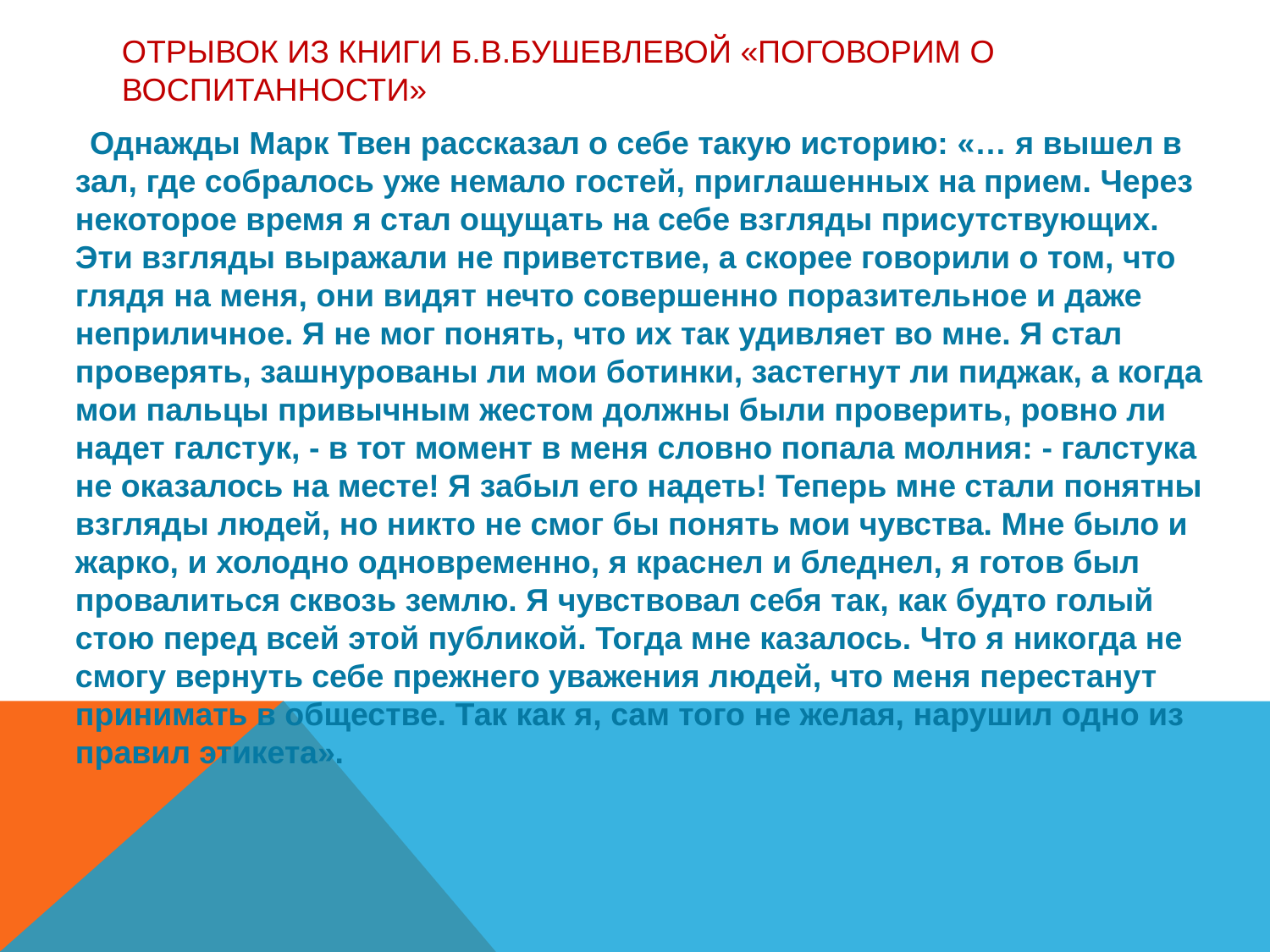

# отрывок из книги Б.В.Бушевлевой «Поговорим о воспитанности»
       Однажды Марк Твен рассказал о себе такую историю: «… я вышел в зал, где собралось уже немало гостей, приглашенных на прием. Через некоторое время я стал ощущать на себе взгляды присутствующих. Эти взгляды выражали не приветствие, а скорее говорили о том, что глядя на меня, они видят нечто совершенно поразительное и даже неприличное. Я не мог понять, что их так удивляет во мне. Я стал проверять, зашнурованы ли мои ботинки, застегнут ли пиджак, а когда мои пальцы привычным жестом должны были проверить, ровно ли надет галстук, - в тот момент в меня словно попала молния: - галстука не оказалось на месте! Я забыл его надеть! Теперь мне стали понятны взгляды людей, но никто не смог бы понять мои чувства. Мне было и жарко, и холодно одновременно, я краснел и бледнел, я готов был провалиться сквозь землю. Я чувствовал себя так, как будто голый стою перед всей этой публикой. Тогда мне казалось. Что я никогда не смогу вернуть себе прежнего уважения людей, что меня перестанут принимать в обществе. Так как я, сам того не желая, нарушил одно из правил этикета».